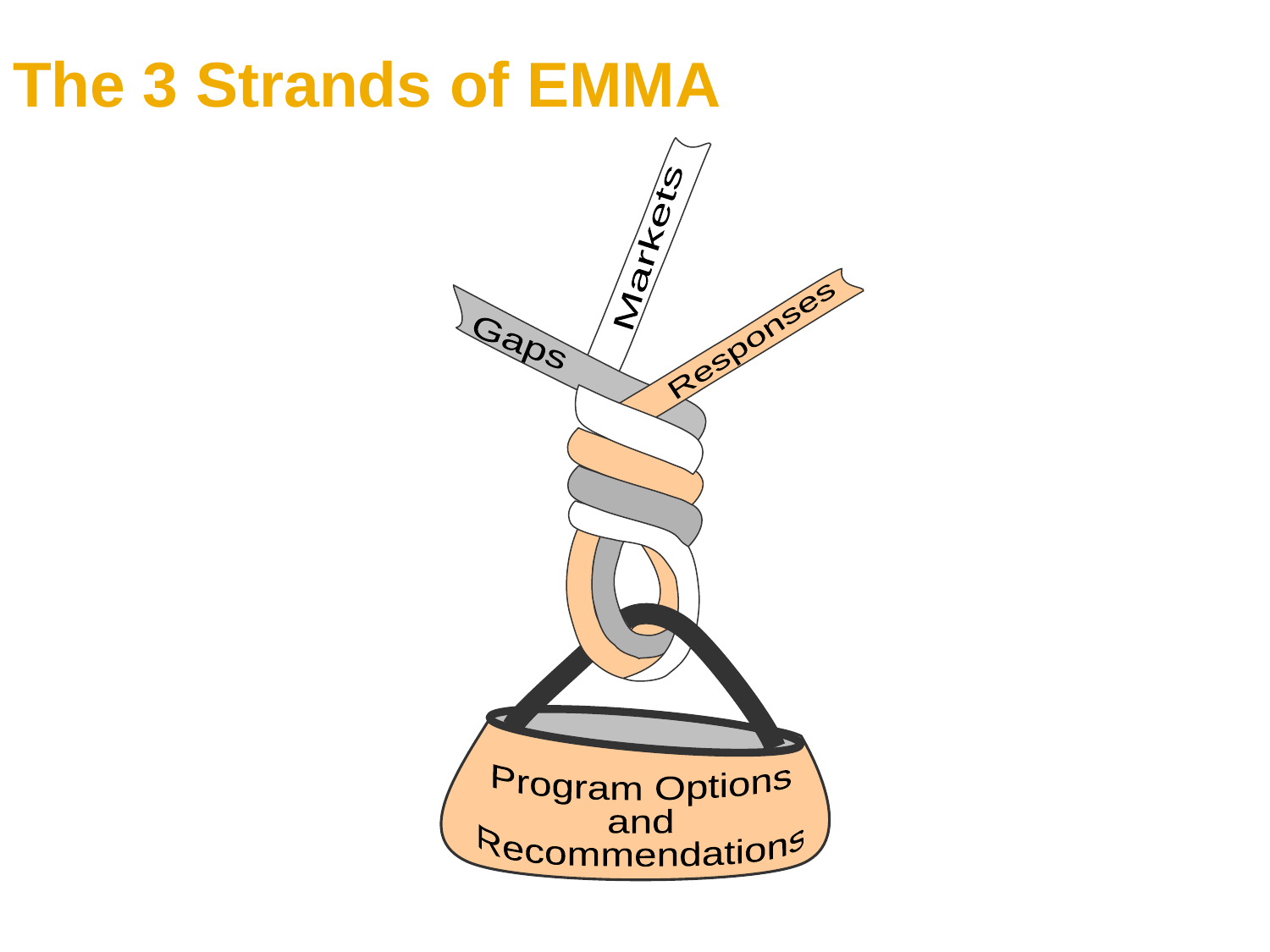

The 3 Strands of EMMA

Markets

Responses
Gaps

Program Options
and
Recommendations